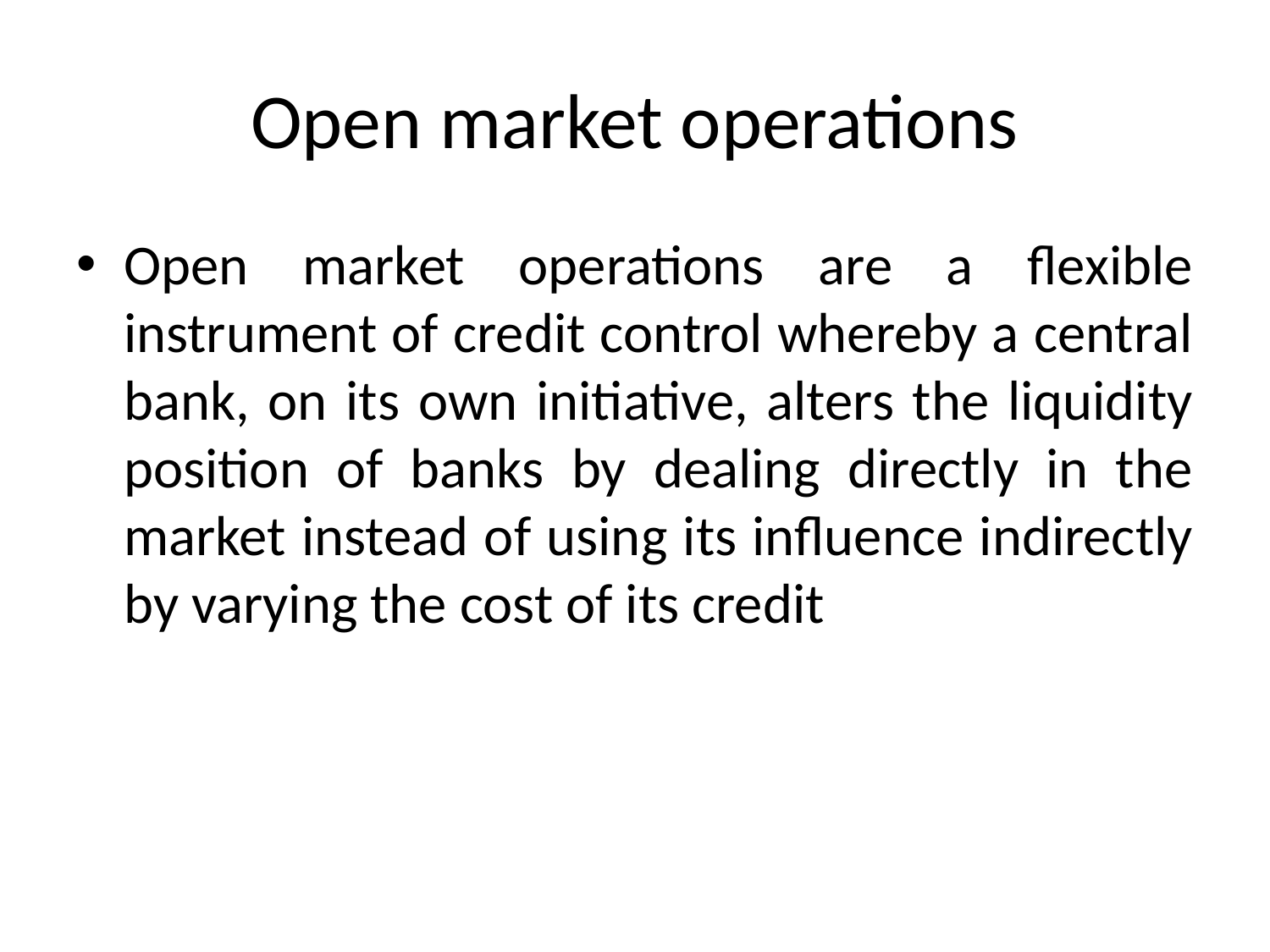

# Open market operations
Open market operations are a flexible instrument of credit control whereby a central bank, on its own initiative, alters the liquidity position of banks by dealing directly in the market instead of using its influence indirectly by varying the cost of its credit